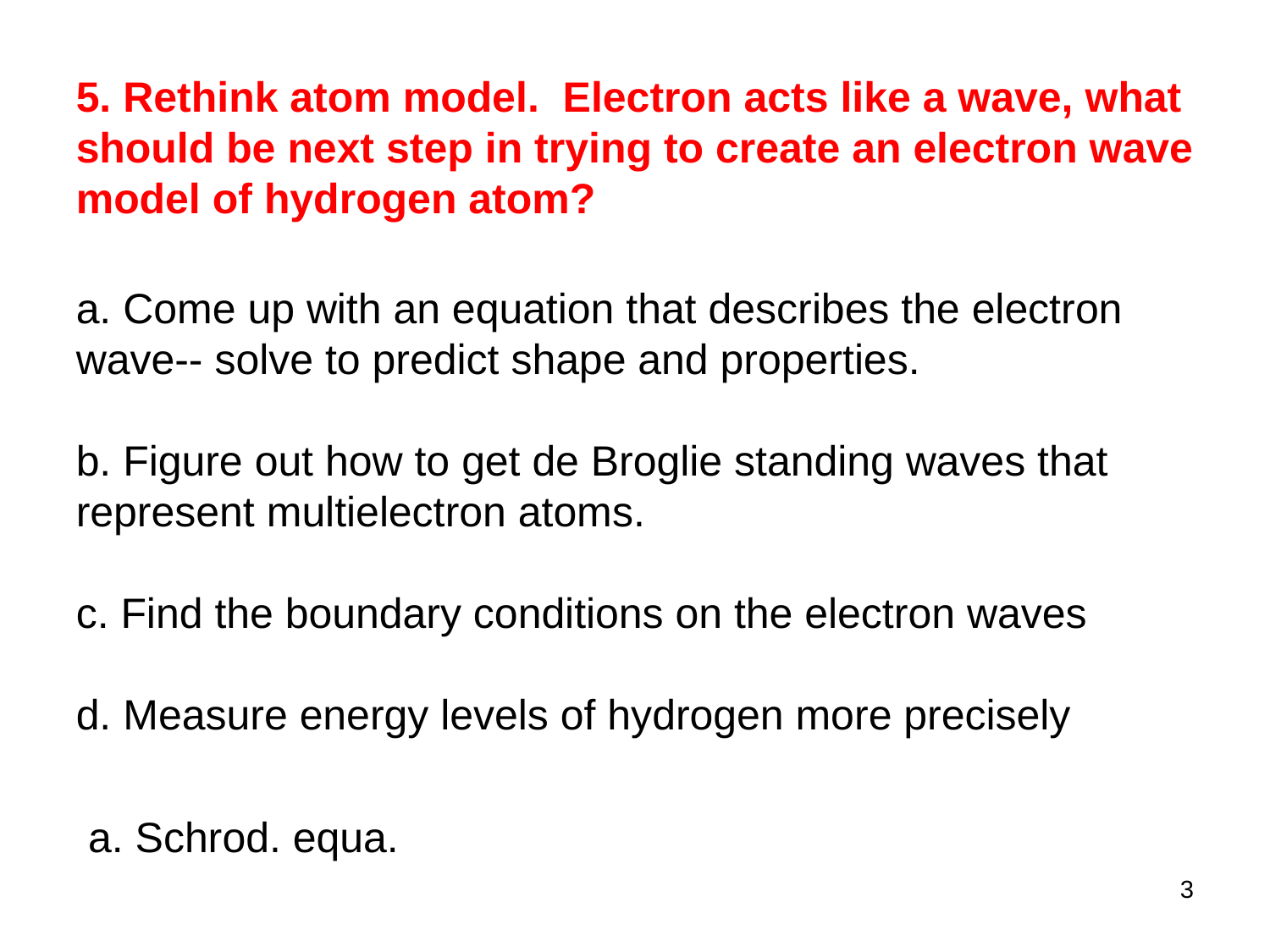

5. Rethink atom model.  Electron acts like a wave, what should be next step in trying to create an electron wave model of hydrogen atom?
a. Come up with an equation that describes the electron wave-- solve to predict shape and properties.

b. Figure out how to get de Broglie standing waves that represent multielectron atoms.

c. Find the boundary conditions on the electron waves

d. Measure energy levels of hydrogen more precisely
a. Schrod. equa.
3